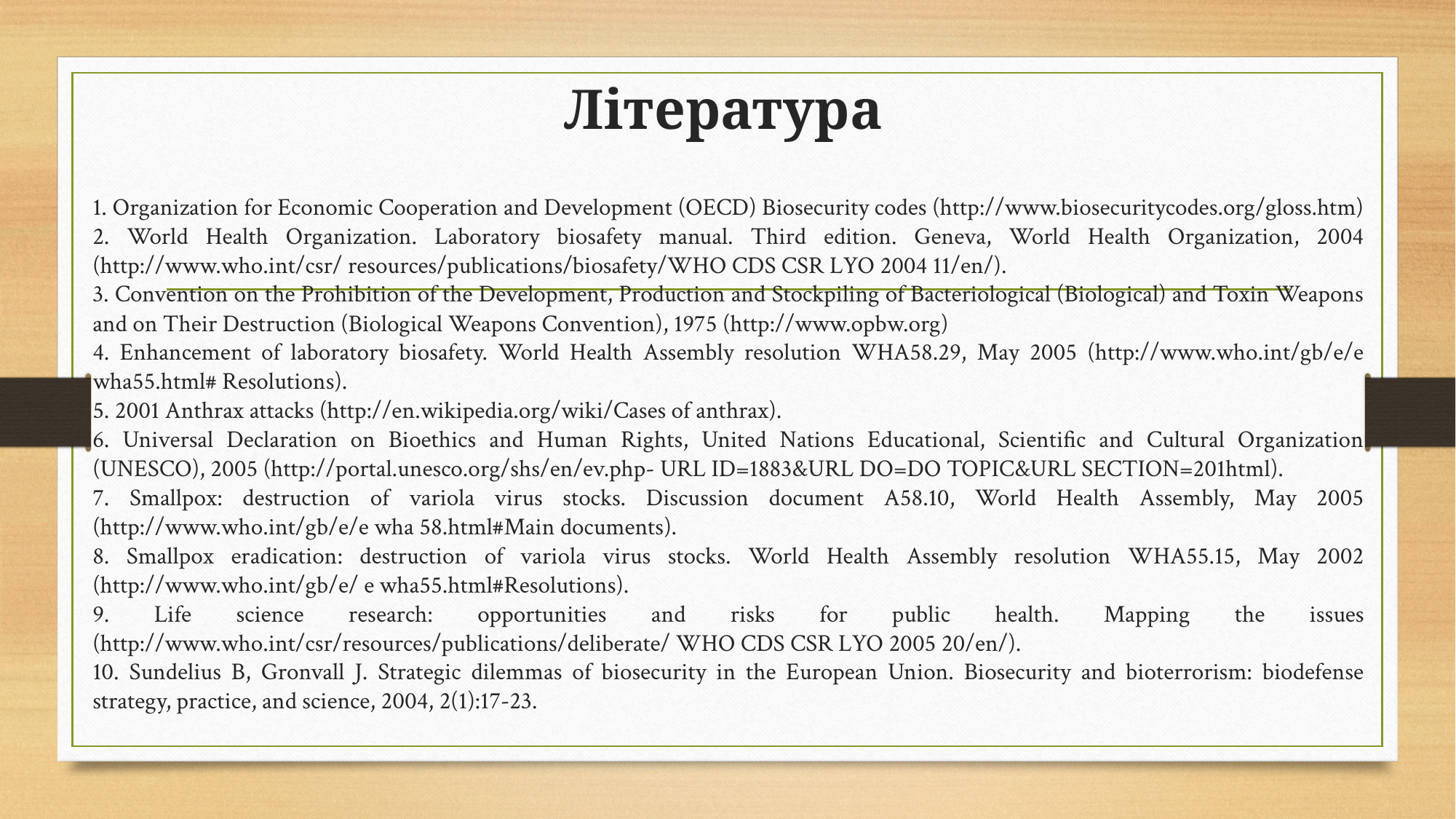

Література

1. Organization for Economic Cooperation and Development (OECD) Biosecurity codes (http://www.biosecuritycodes.org/gloss.htm)
2. World Health Organization. Laboratory biosafety manual. Third edition. Geneva, World Health Organization, 2004 (http://www.who.int/csr/ resources/publications/biosafety/WHO CDS CSR LYO 2004 11/en/).
3. Convention on the Prohibition of the Development, Production and Stockpiling of Bacteriological (Biological) and Toxin Weapons and on Their Destruction (Biological Weapons Convention), 1975 (http://www.opbw.org)
4. Enhancement of laboratory biosafety. World Health Assembly resolution WHA58.29, May 2005 (http://www.who.int/gb/e/e wha55.html# Resolutions).
5. 2001 Anthrax attacks (http://en.wikipedia.org/wiki/Cases of anthrax).
6. Universal Declaration on Bioethics and Human Rights, United Nations Educational, Scientific and Cultural Organization (UNESCO), 2005 (http://portal.unesco.org/shs/en/ev.php- URL ID=1883&URL DO=DO TOPIC&URL SECTION=201html).
7. Smallpox: destruction of variola virus stocks. Discussion document A58.10, World Health Assembly, May 2005 (http://www.who.int/gb/e/e wha 58.html#Main documents).
8. Smallpox eradication: destruction of variola virus stocks. World Health Assembly resolution WHA55.15, May 2002 (http://www.who.int/gb/e/ e wha55.html#Resolutions).
9. Life science research: opportunities and risks for public health. Mapping the issues (http://www.who.int/csr/resources/publications/deliberate/ WHO CDS CSR LYO 2005 20/en/).
10. Sundelius B, Gronvall J. Strategic dilemmas of biosecurity in the European Union. Biosecurity and bioterrorism: biodefense strategy, practice, and science, 2004, 2(1):17-23.